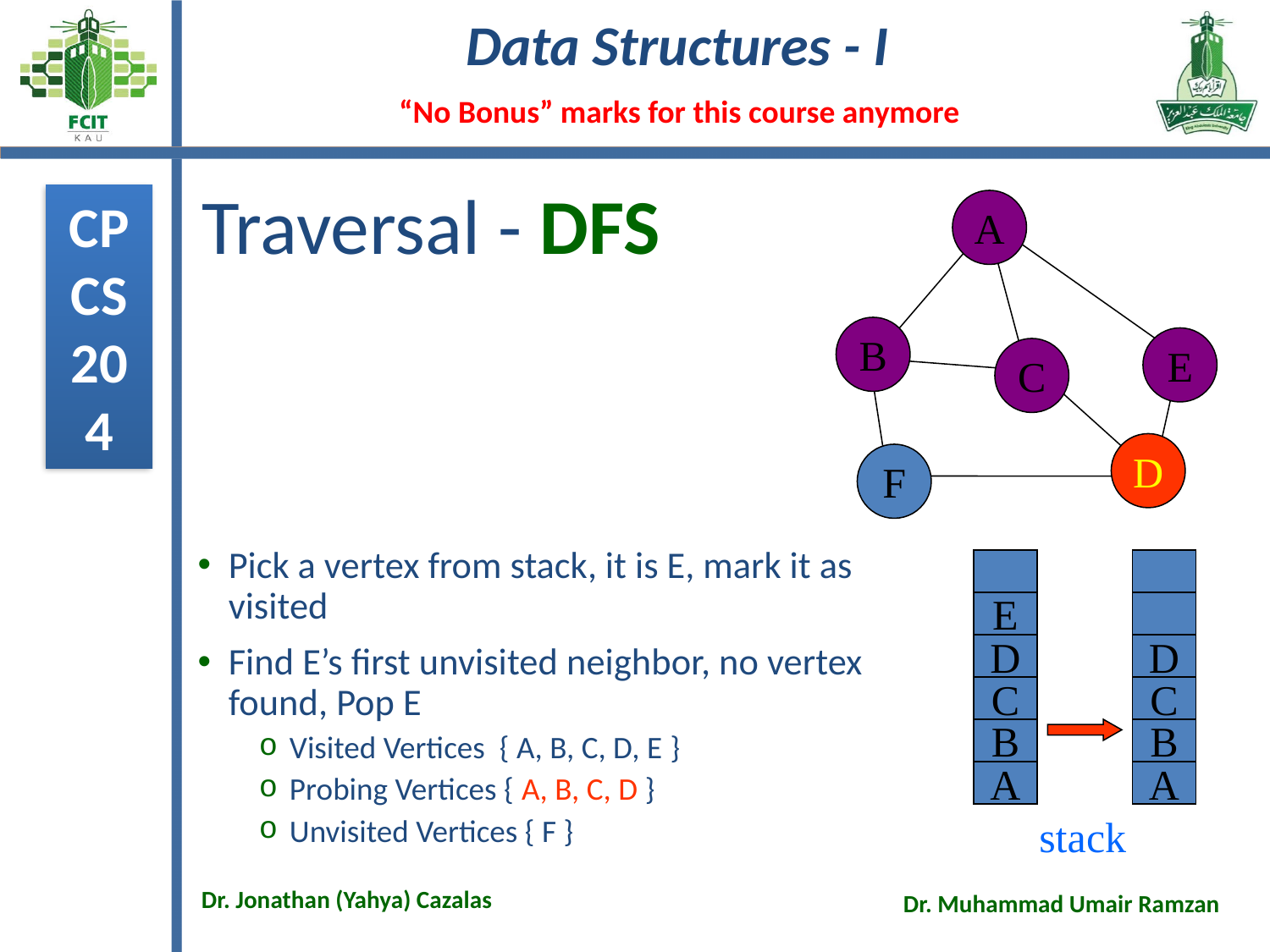

# Traversal - DFS
A

B
E
C

D
F

Pick a vertex from stack, it is E, mark it as visited
Find E’s first unvisited neighbor, no vertex found, Pop E
Visited Vertices  { A, B, C, D, E }
Probing Vertices { A, B, C, D }
Unvisited Vertices { F }

E

D
D
C
C
B

B
A
A
stack